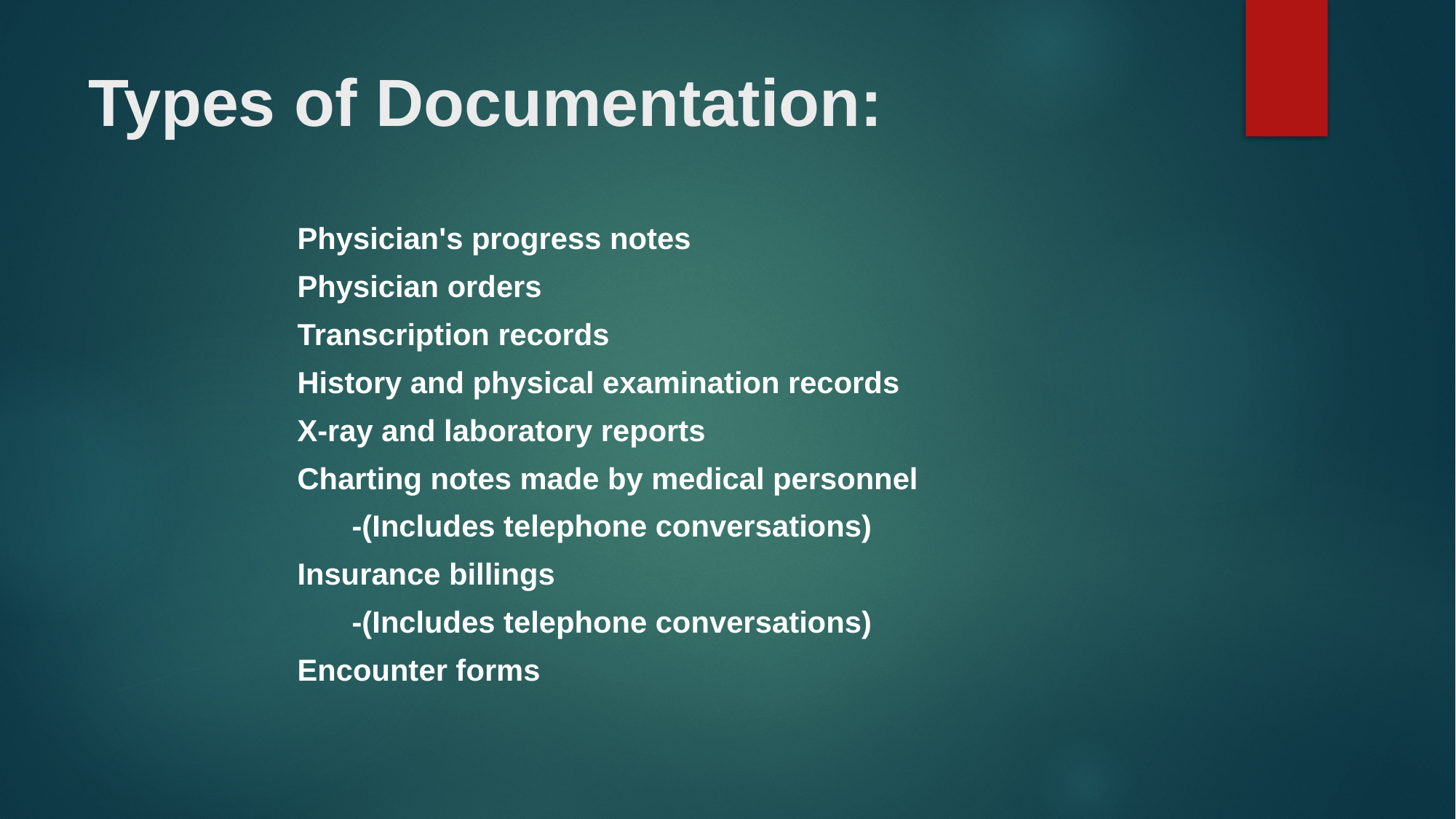

# Types of Documentation:
Physician's progress notes
Physician orders
Transcription records
History and physical examination records
X-ray and laboratory reports
Charting notes made by medical personnel
-(Includes telephone conversations)
Insurance billings
-(Includes telephone conversations)
Encounter forms